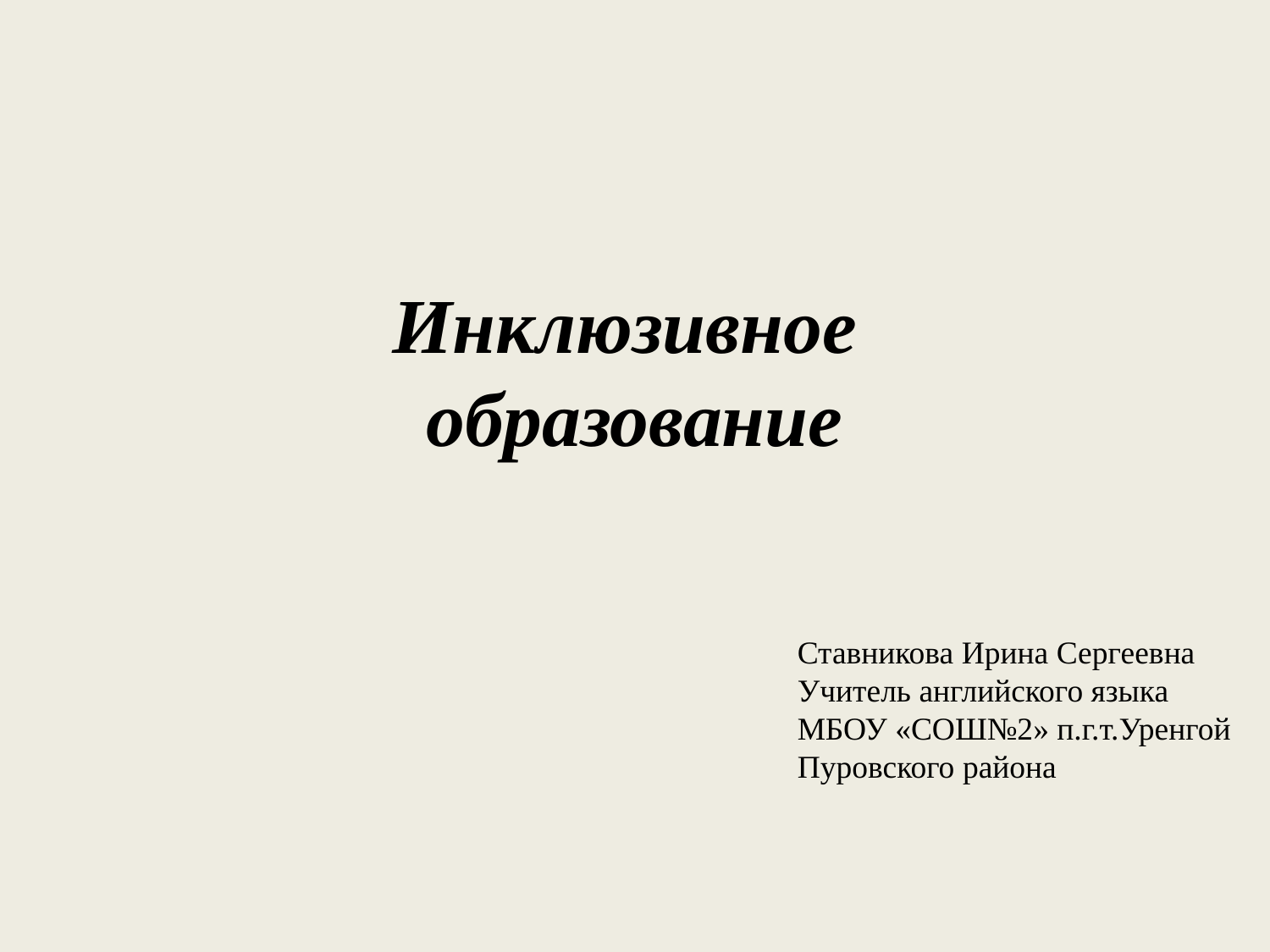

# Инклюзивное образование
Ставникова Ирина Сергеевна
Учитель английского языка
МБОУ «СОШ№2» п.г.т.Уренгой
Пуровского района